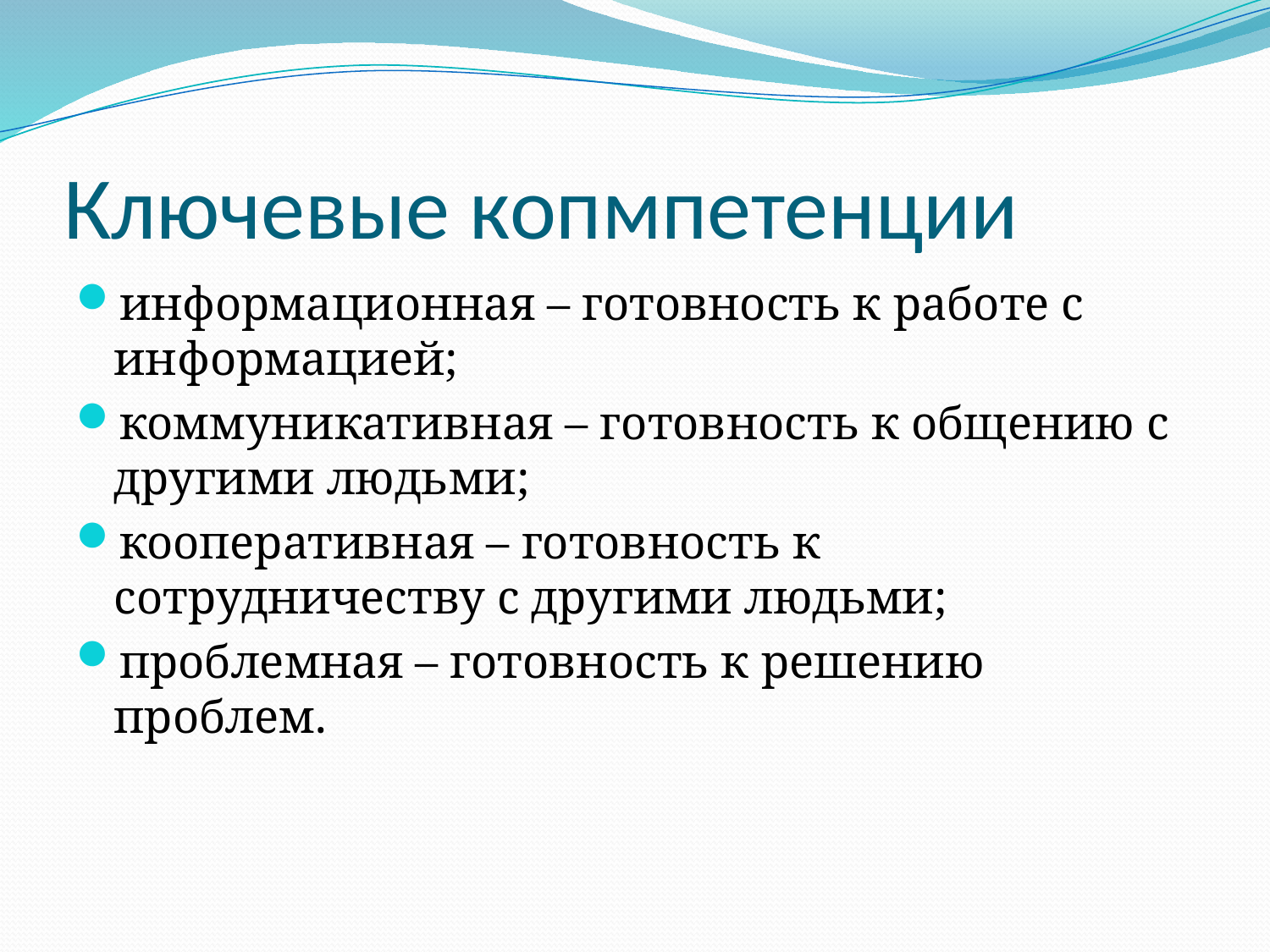

# Ключевые копмпетенции
информационная – готовность к работе с информацией;
коммуникативная – готовность к общению с другими людьми;
кооперативная – готовность к сотрудничеству с другими людьми;
проблемная – готовность к решению проблем.